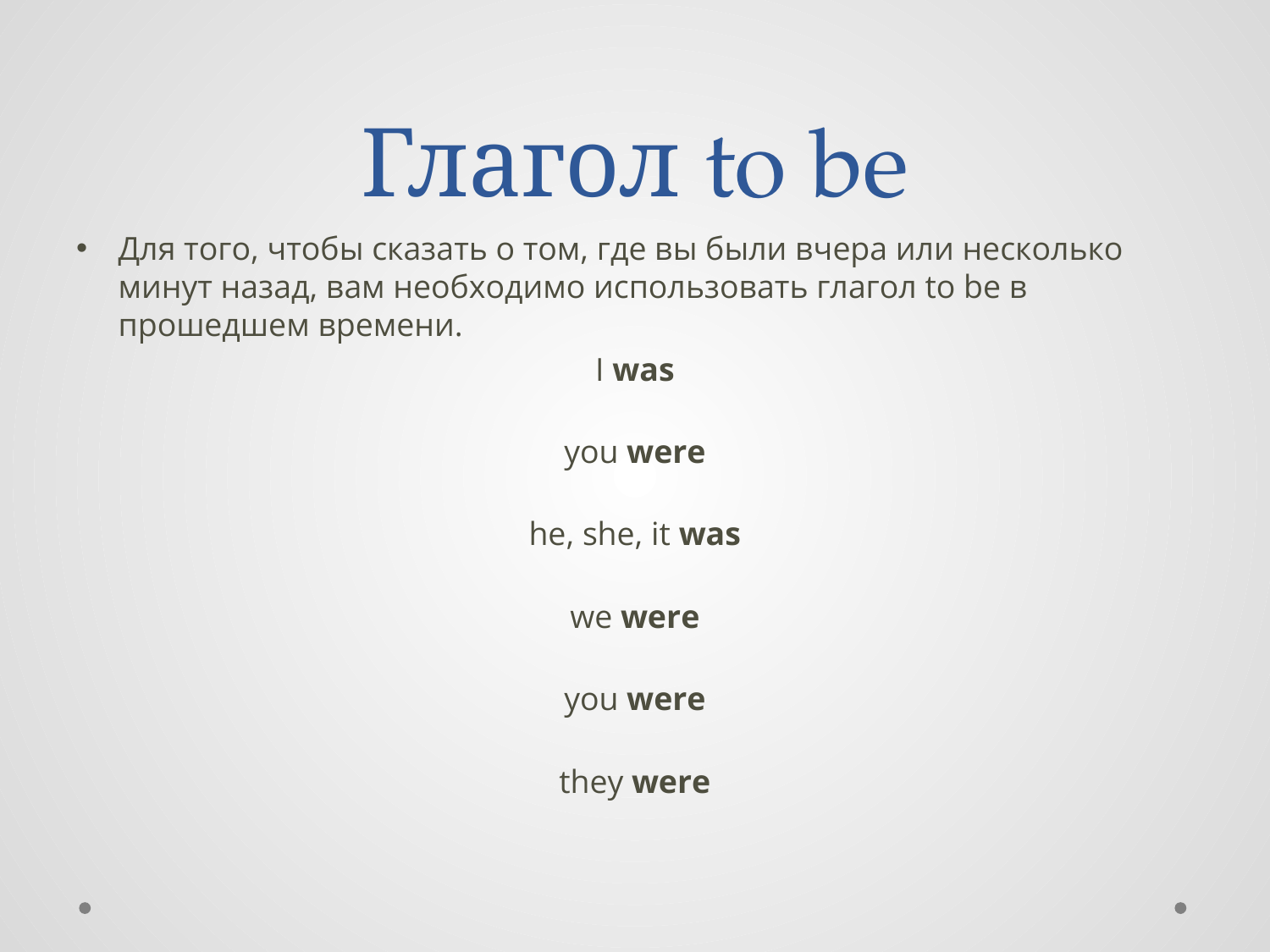

# Глагол to be
Для того, чтобы сказать о том, где вы были вчера или несколько минут назад, вам необходимо использовать глагол to be в прошедшем времени.
I was
you were
he, she, it was
we were
you were
they were